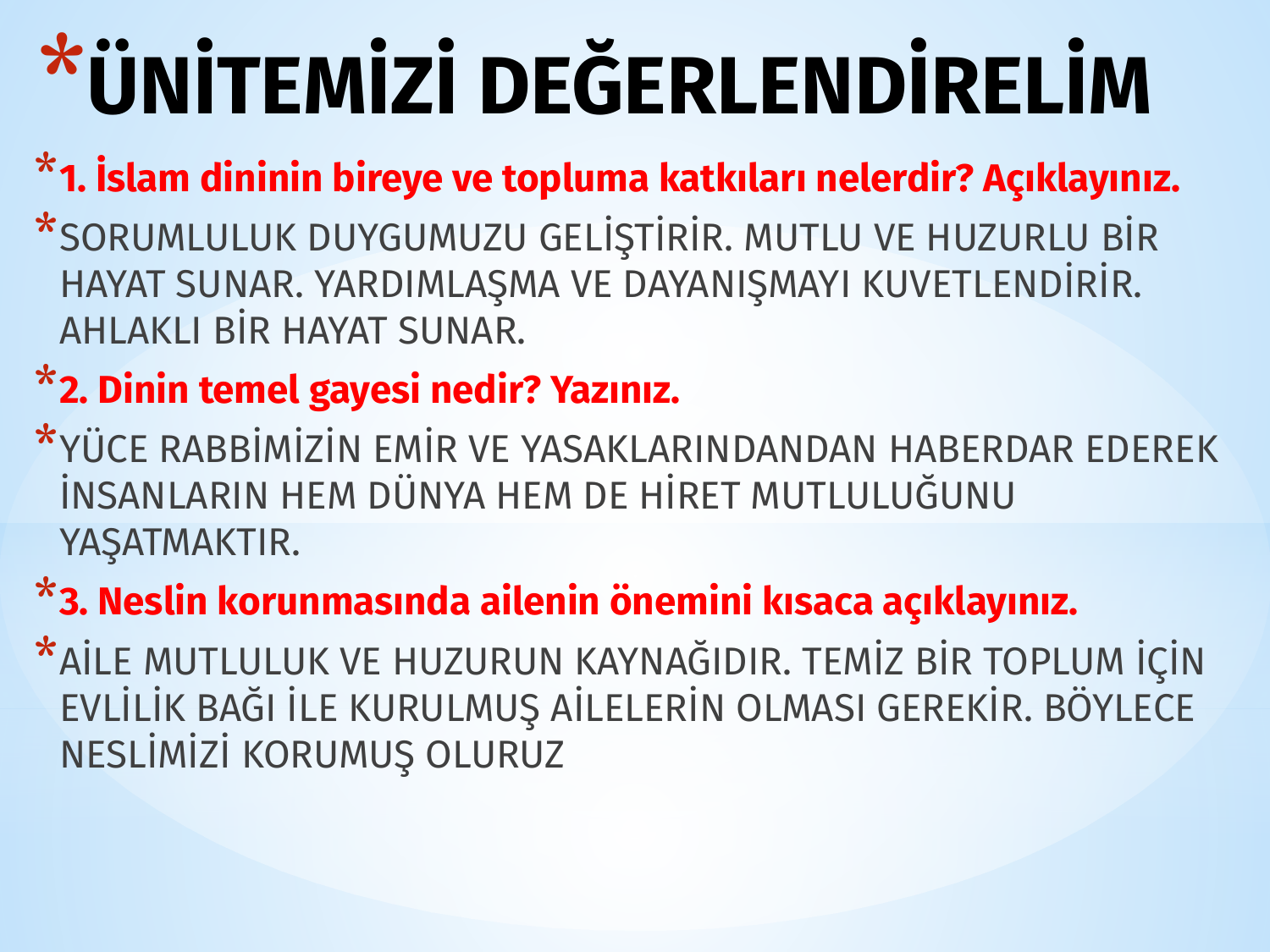

# ÜNİTEMİZİ DEĞERLENDİRELİM
1. İslam dininin bireye ve topluma katkıları nelerdir? Açıklayınız.
SORUMLULUK DUYGUMUZU GELİŞTİRİR. MUTLU VE HUZURLU BİR HAYAT SUNAR. YARDIMLAŞMA VE DAYANIŞMAYI KUVETLENDİRİR. AHLAKLI BİR HAYAT SUNAR.
2. Dinin temel gayesi nedir? Yazınız.
YÜCE RABBİMİZİN EMİR VE YASAKLARINDANDAN HABERDAR EDEREK İNSANLARIN HEM DÜNYA HEM DE HİRET MUTLULUĞUNU YAŞATMAKTIR.
3. Neslin korunmasında ailenin önemini kısaca açıklayınız.
AİLE MUTLULUK VE HUZURUN KAYNAĞIDIR. TEMİZ BİR TOPLUM İÇİN EVLİLİK BAĞI İLE KURULMUŞ AİLELERİN OLMASI GEREKİR. BÖYLECE NESLİMİZİ KORUMUŞ OLURUZ